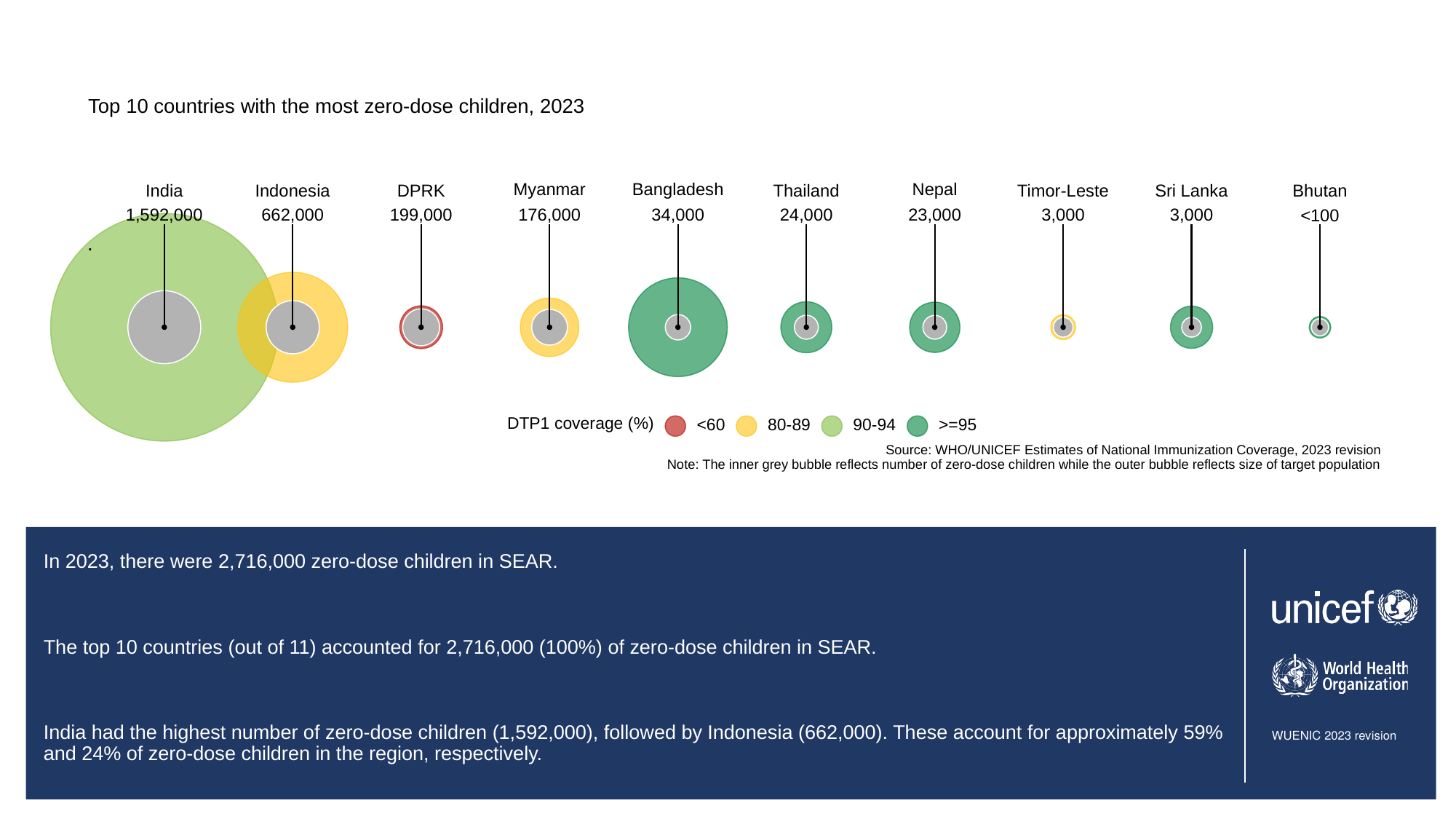

Top 10 countries with the most zero-dose children, 2023

Myanmar
Bangladesh
Nepal
Sri Lanka
India
Indonesia
Thailand
Timor-Leste
Bhutan
DPRK

1,592,000
662,000
199,000
176,000
34,000
24,000
23,000
3,000
3,000
<100

.

DTP1 coverage (%)
<60
80-89
90-94
>=95
Source: WHO/UNICEF Estimates of National Immunization Coverage, 2023 revision
Note: The inner grey bubble reflects number of zero-dose children while the outer bubble reflects size of target population
# In 2023, there were 2,716,000 zero-dose children in SEAR.

The top 10 countries (out of 11) accounted for 2,716,000 (100%) of zero-dose children in SEAR.

India had the highest number of zero-dose children (1,592,000), followed by Indonesia (662,000). These account for approximately 59% and 24% of zero-dose children in the region, respectively.

Absolute numbers of zero-dose children is driven by a combination of birth cohort size and programme performance, as such, large birth cohort countries may have a large number of zero-dose children despite higher coverage than other countries.